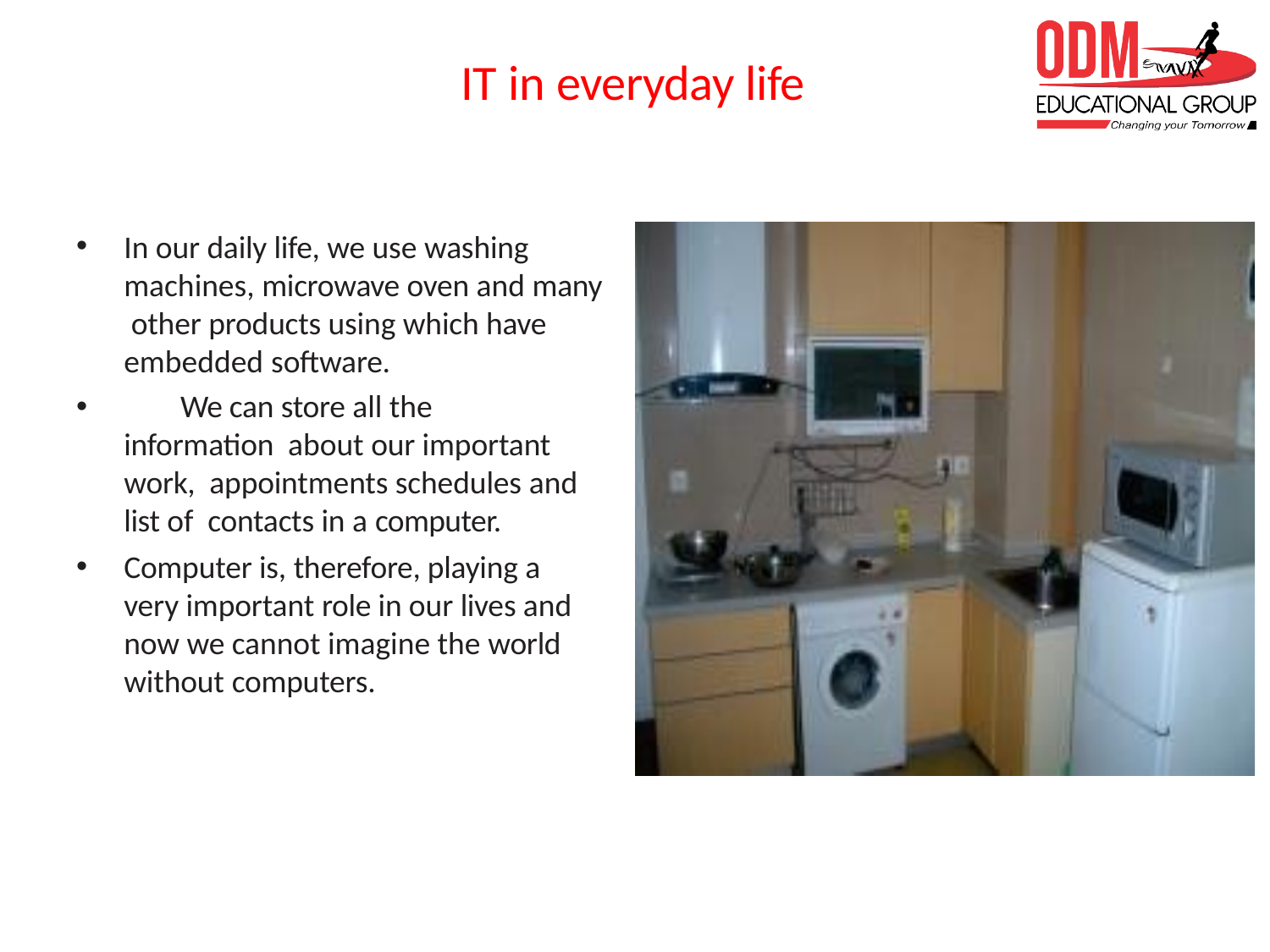

# IT in everyday life

In our daily life, we use washing  machines, microwave oven and many  other products using which have  embedded software.
	We can store all the information  about our important work,  appointments schedules and list of  contacts in a computer.
Computer is, therefore, playing a  very important role in our lives and  now we cannot imagine the world  without computers.